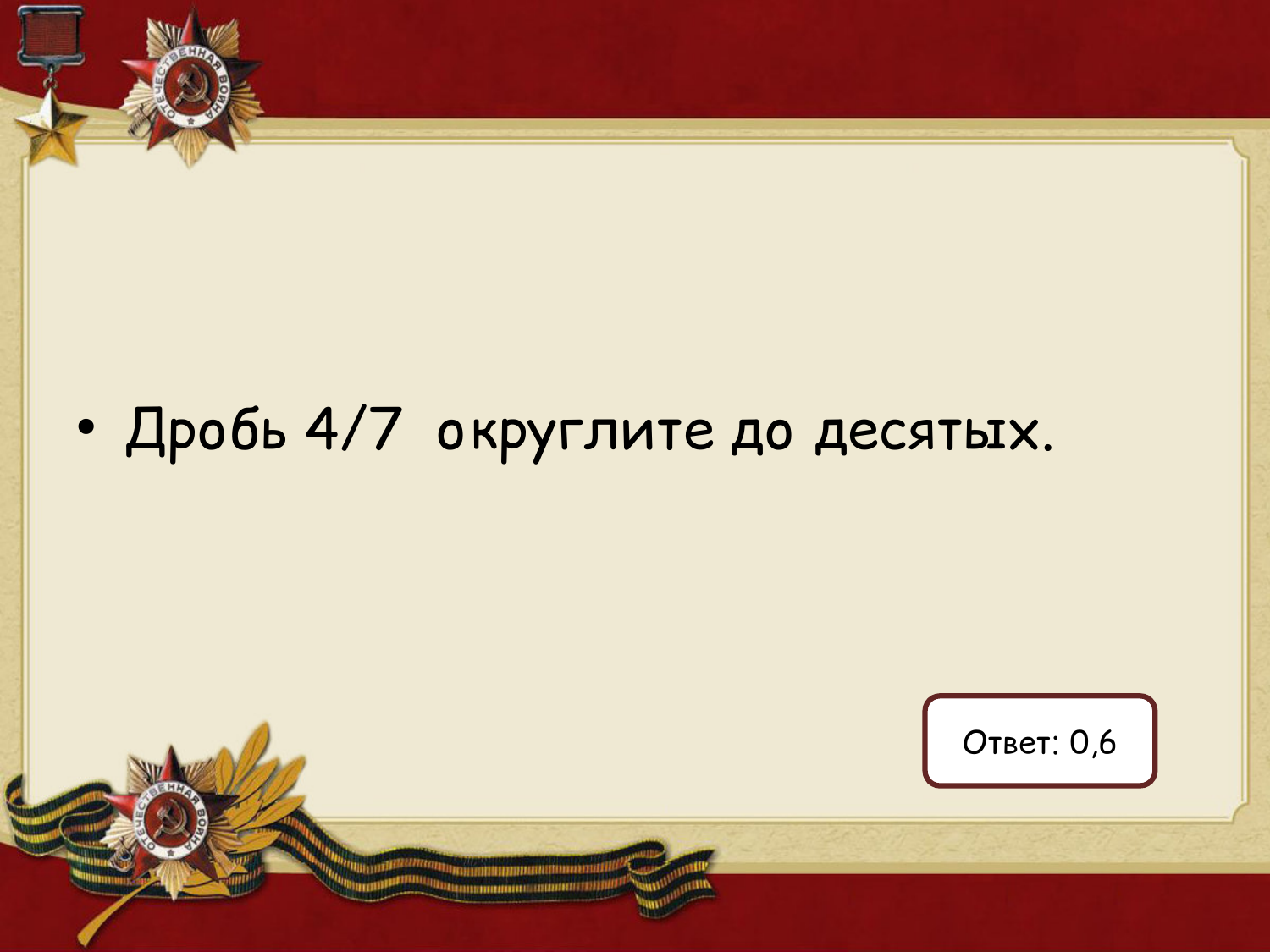

#
Дробь 4/7  округлите до десятых.
Ответ: 0,6